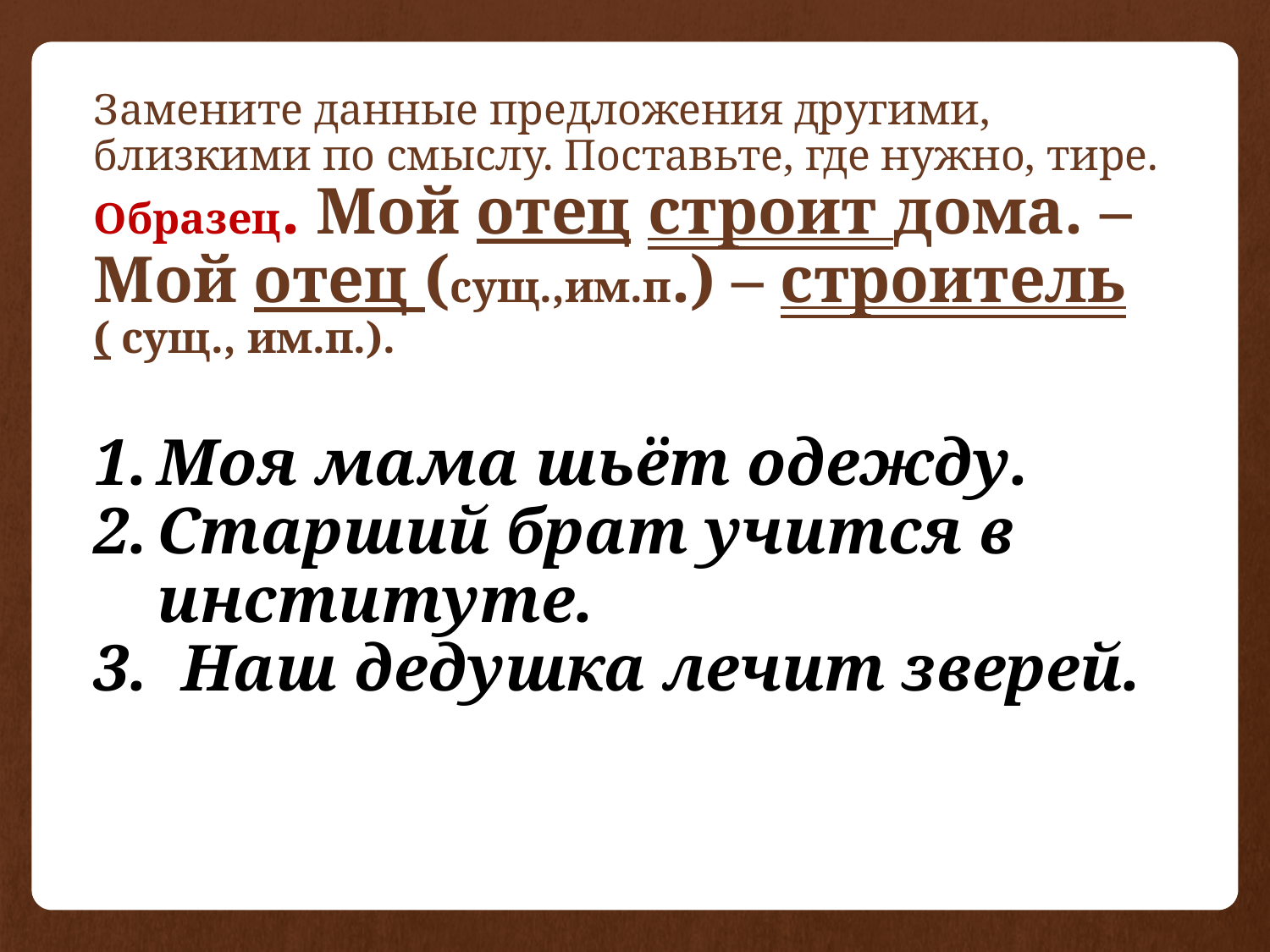

Замените данные предложения другими, близкими по смыслу. Поставьте, где нужно, тире.
Образец. Мой отец строит дома. – Мой отец (сущ.,им.п.) – строитель ( сущ., им.п.).

Моя мама шьёт одежду.
Старший брат учится в институте.
3.  Наш дедушка лечит зверей.